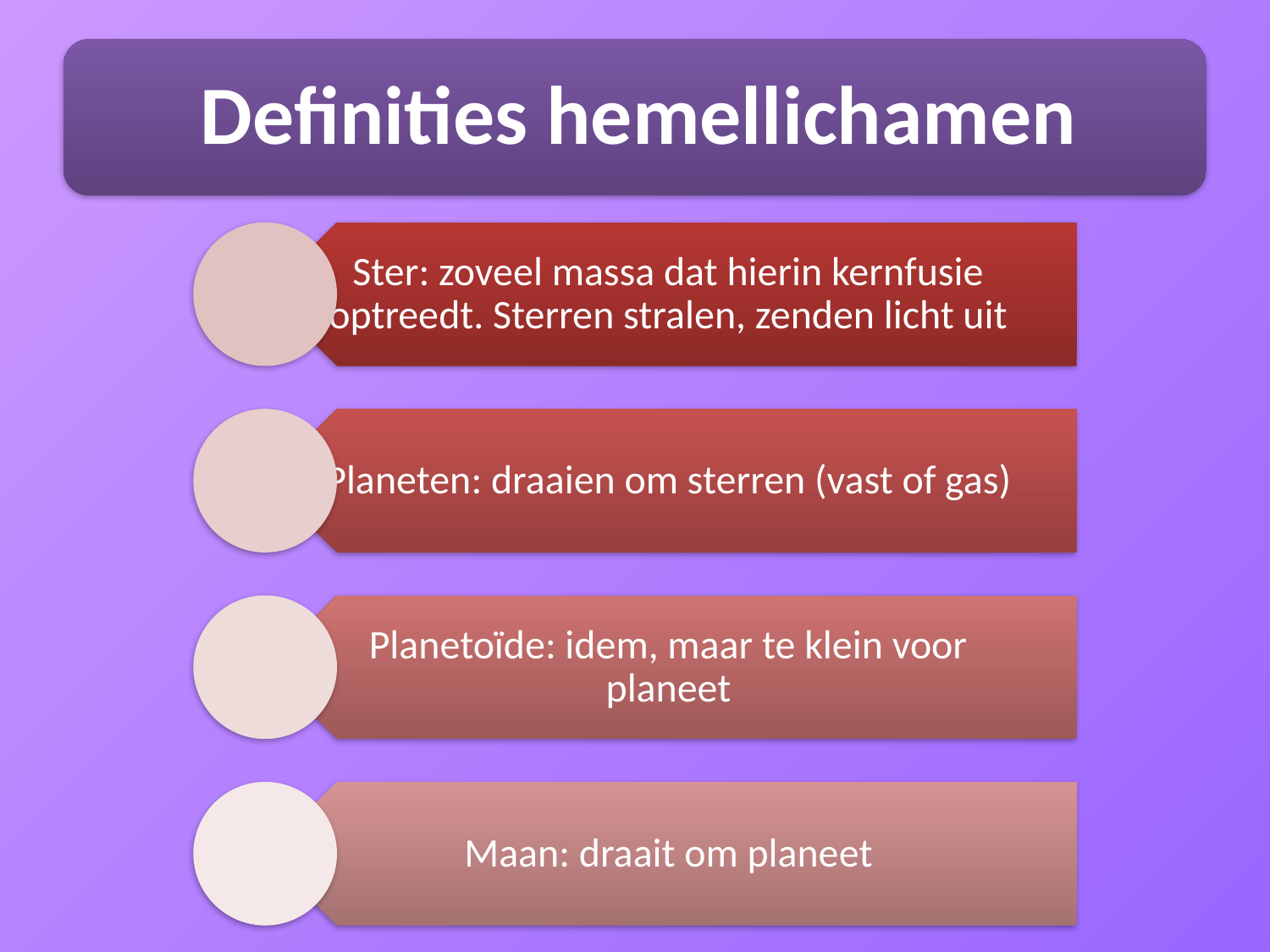

Definities hemellichamen
Ster: zoveel massa dat hierin kernfusie optreedt. Sterren stralen, zenden licht uit
Planeten: draaien om sterren (vast of gas)
Planetoïde: idem, maar te klein voor planeet
Maan: draait om planeet